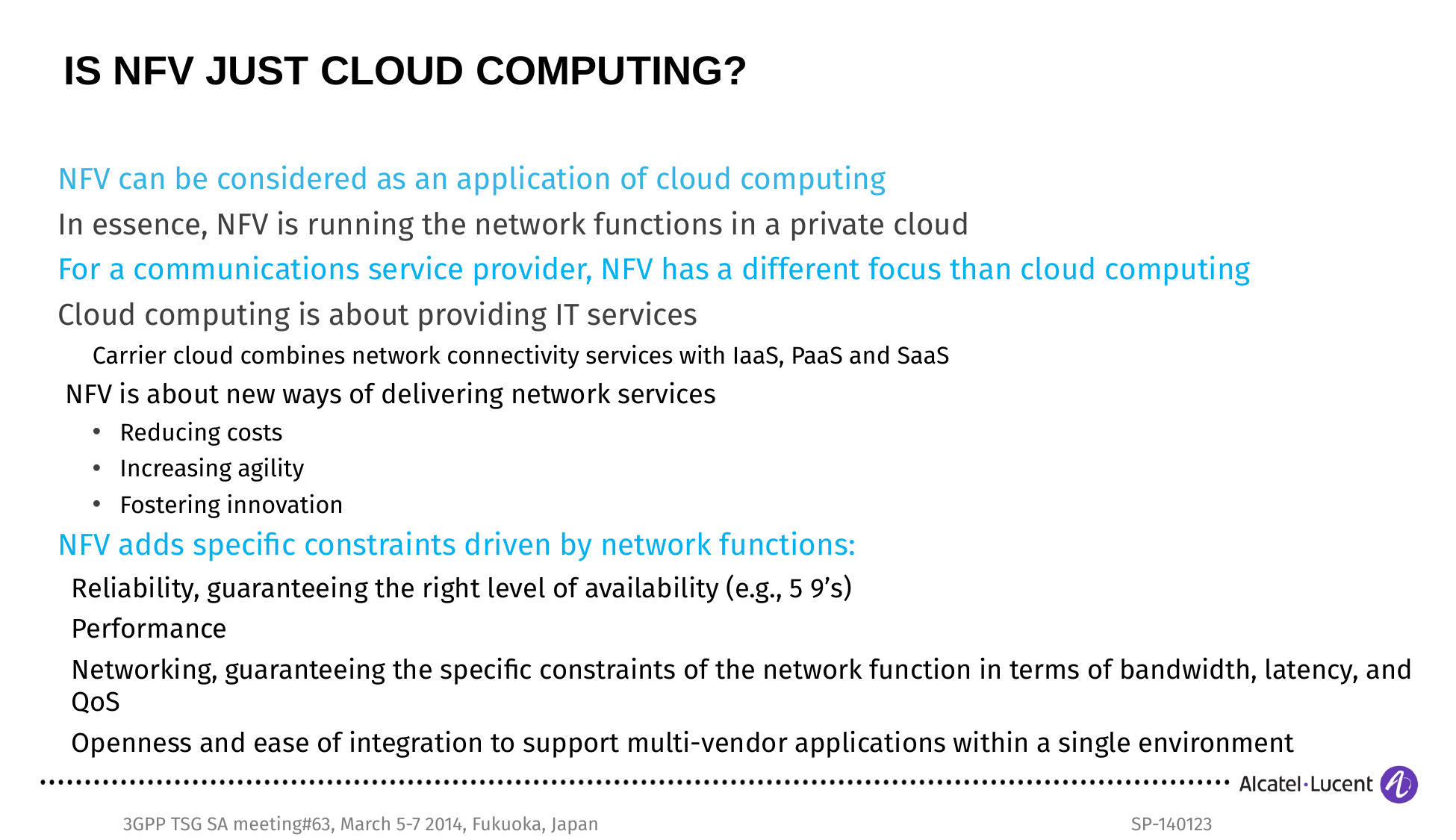

# Is NFV just cloud computing?
NFV can be considered as an application of cloud computing
In essence, NFV is running the network functions in a private cloud
For a communications service provider, NFV has a different focus than cloud computing
Cloud computing is about providing IT services
Carrier cloud combines network connectivity services with IaaS, PaaS and SaaS
NFV is about new ways of delivering network services
Reducing costs
Increasing agility
Fostering innovation
NFV adds specific constraints driven by network functions:
Reliability, guaranteeing the right level of availability (e.g., 5 9’s)
Performance
Networking, guaranteeing the specific constraints of the network function in terms of bandwidth, latency, and QoS
Openness and ease of integration to support multi-vendor applications within a single environment